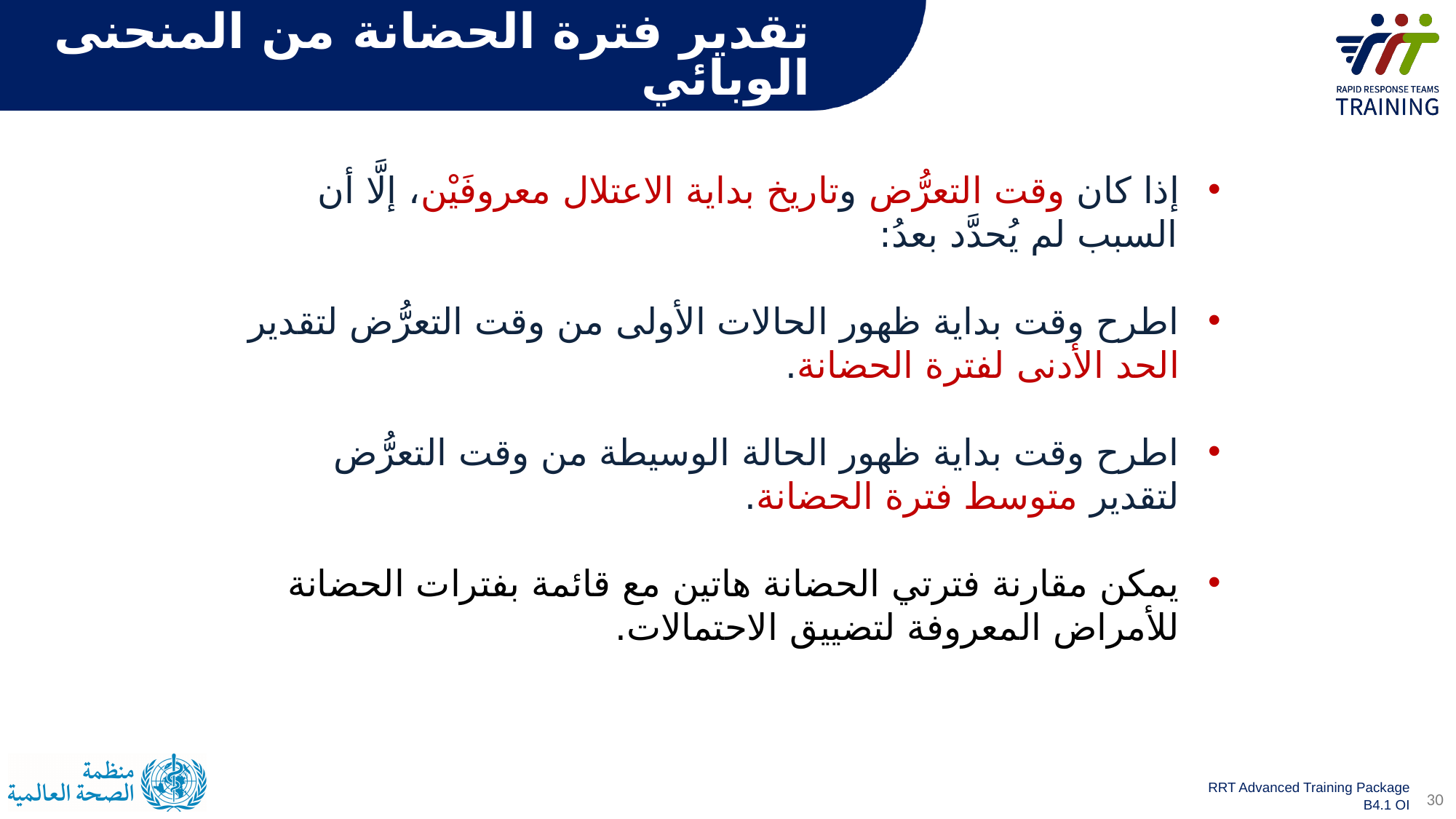

تقدير فترة الحضانة من المنحنى الوبائي
إذا كان وقت التعرُّض وتاريخ بداية الاعتلال معروفَيْن، إلَّا أن السبب لم يُحدَّد بعدُ:

اطرح وقت بداية ظهور الحالات الأولى من وقت التعرُّض لتقدير الحد الأدنى لفترة الحضانة.

اطرح وقت بداية ظهور الحالة الوسيطة من وقت التعرُّض لتقدير متوسط فترة الحضانة.

يمكن مقارنة فترتي الحضانة هاتين مع قائمة بفترات الحضانة للأمراض المعروفة لتضييق الاحتمالات.